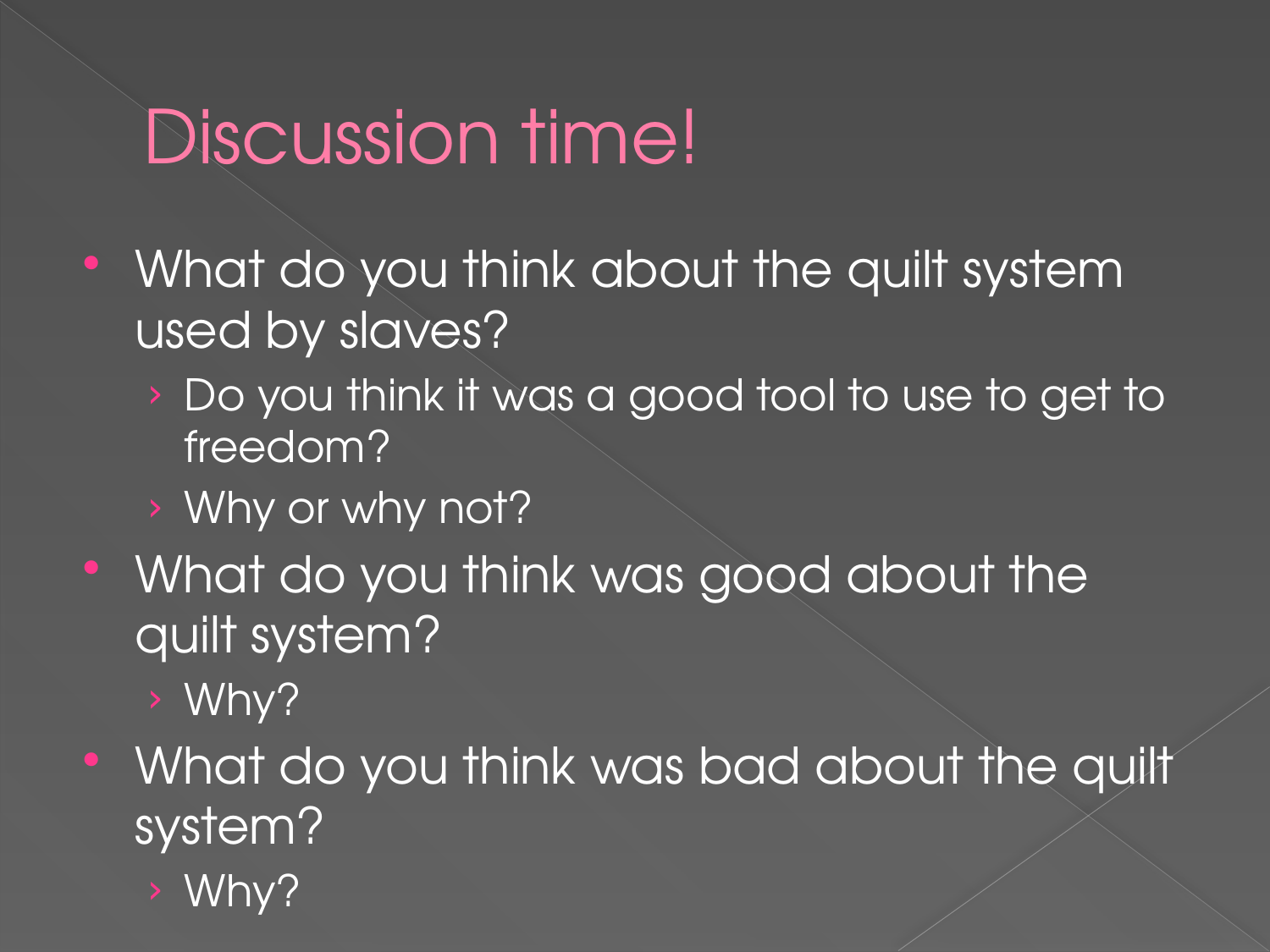

# Discussion time!
What do you think about the quilt system used by slaves?
Do you think it was a good tool to use to get to freedom?
Why or why not?
What do you think was good about the quilt system?
Why?
What do you think was bad about the quilt system?
Why?